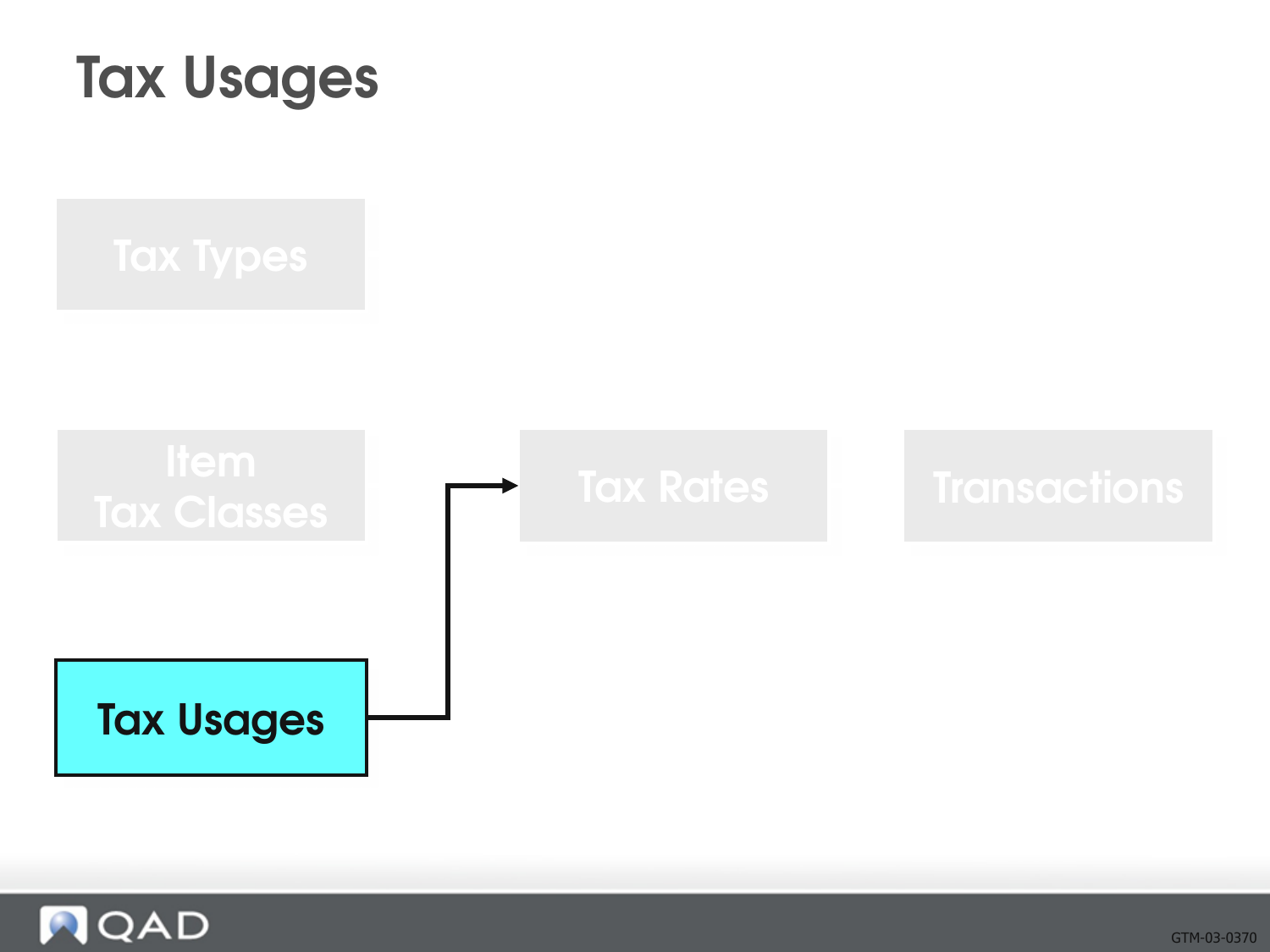

# Tax Usages
Tax Types
Item
Tax Classes
Tax Rates
Transactions
Tax Usages
GTM-03-0370